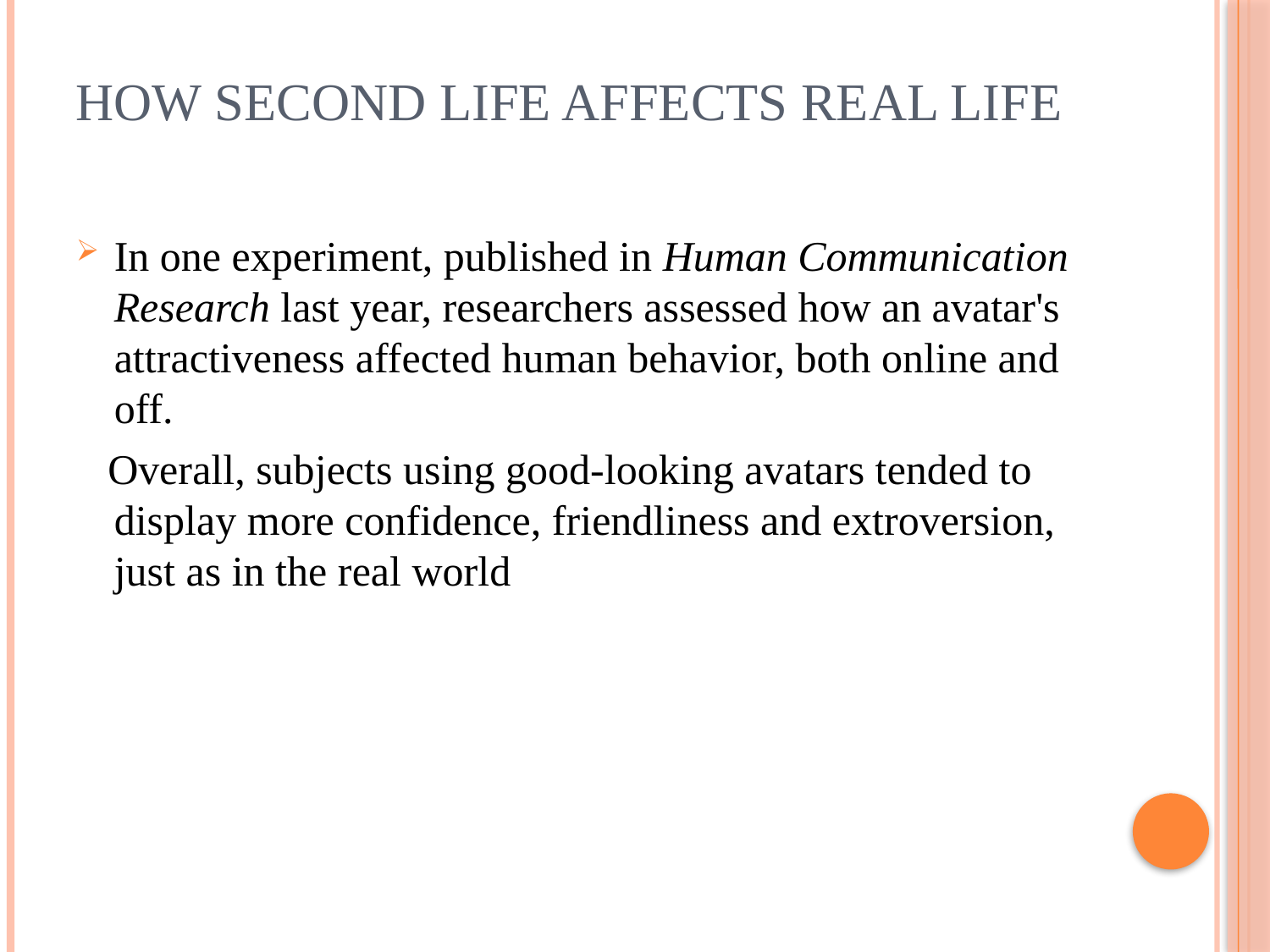

# How Second life Affects Real Life
In one experiment, published in Human Communication Research last year, researchers assessed how an avatar's attractiveness affected human behavior, both online and off.
   Overall, subjects using good-looking avatars tended to display more confidence, friendliness and extroversion, just as in the real world